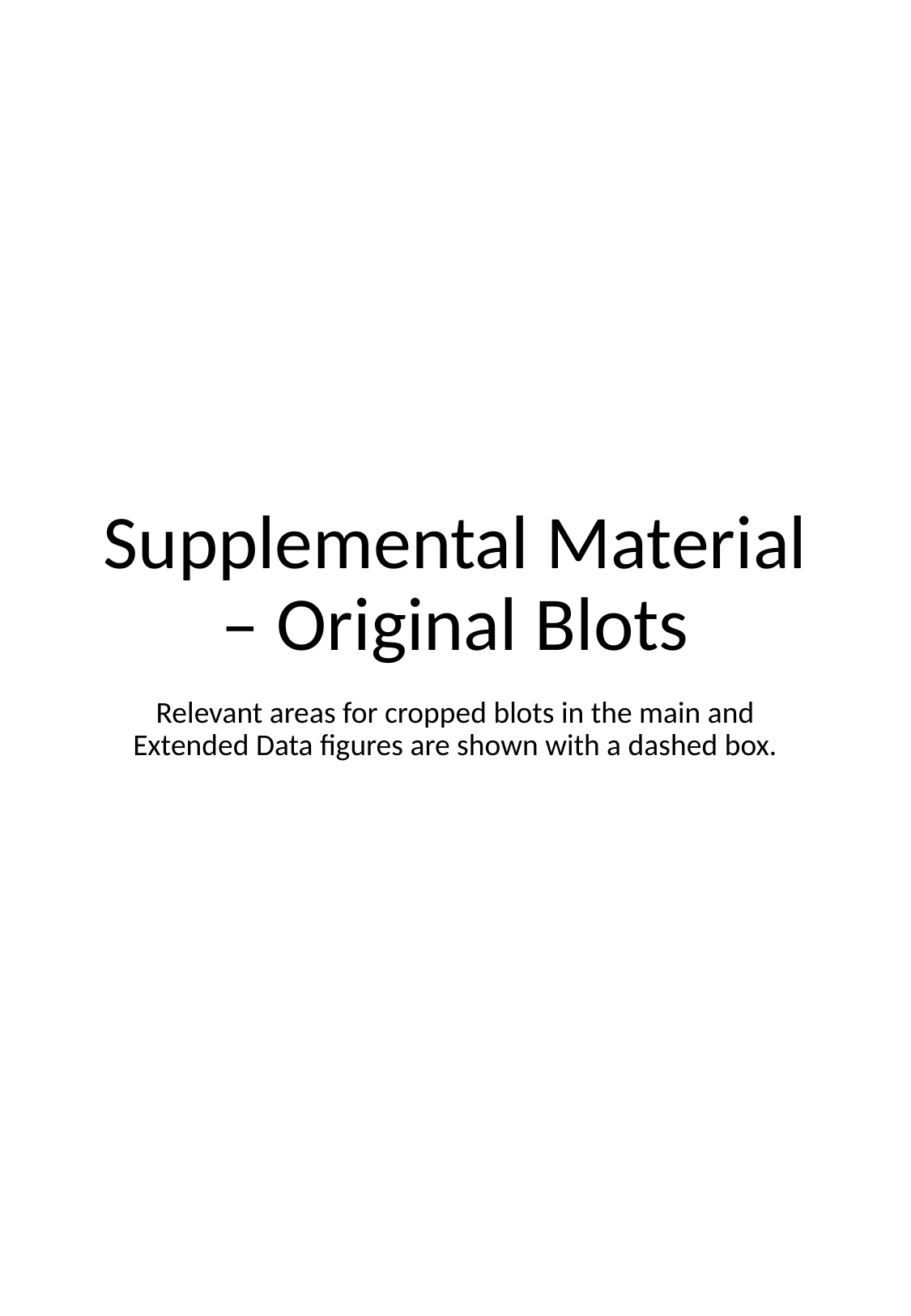

# Supplemental Material – Original Blots
Relevant areas for cropped blots in the main and Extended Data figures are shown with a dashed box.